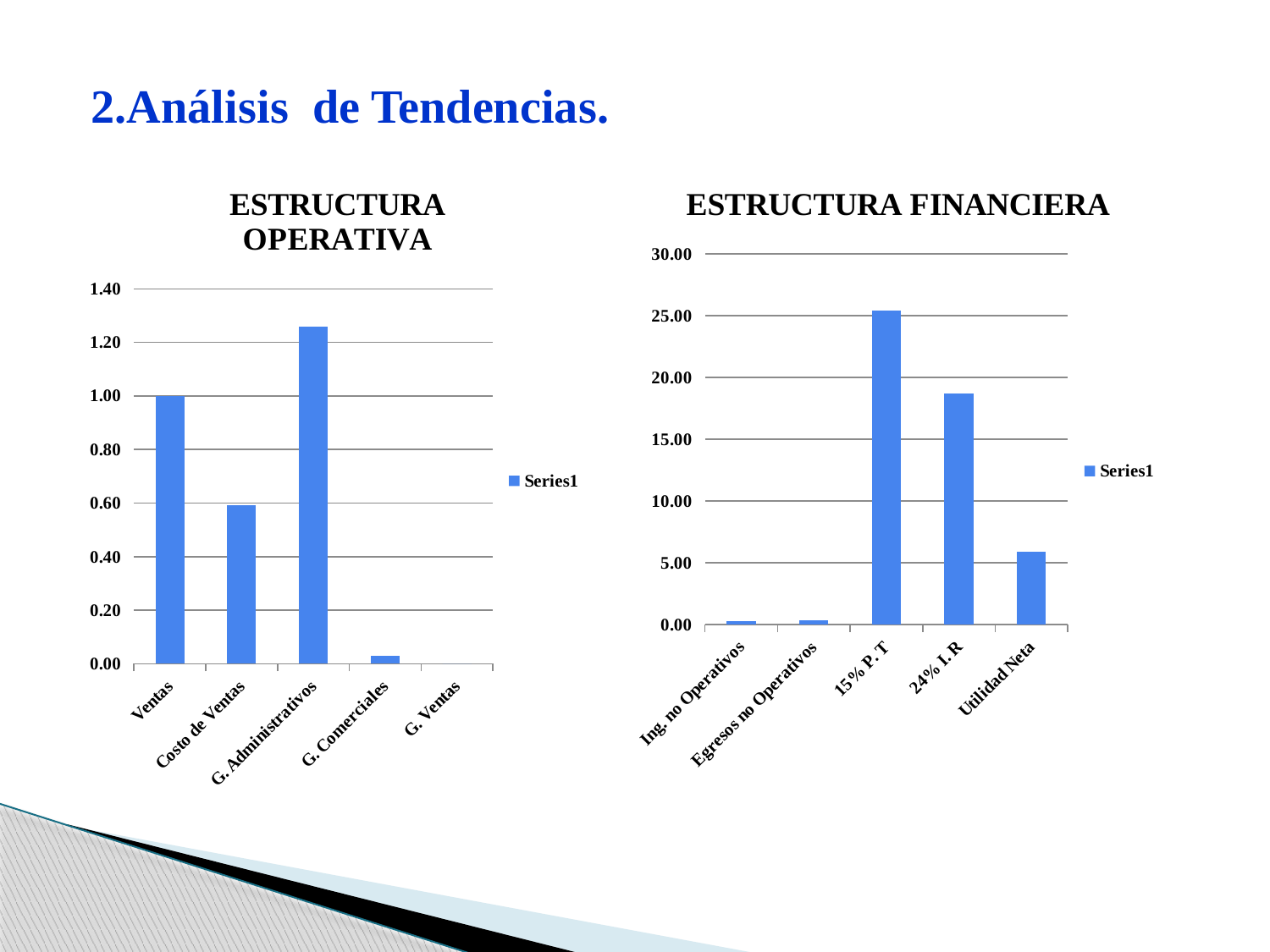

2.Análisis  de Tendencias.

### Chart: ESTRUCTURA OPERATIVA

| Category |  |
|---|---|
| Ventas | 1.0 |
| Costo de Ventas | 0.5913347843990826 |
| G. Administrativos | 1.258768751103006 |
| G. Comerciales | 0.029687628684040273 |
| G. Ventas | 0.0 |

### Chart: ESTRUCTURA FINANCIERA

| Category |  |
|---|---|
| Ing. no Operativos | 0.2552183014297945 |
| Egresos no Operativos | 0.3602379066318614 |
| 15% P. T | 25.398774885259847 |
| 24% I. R | 18.675569768573432 |
| Utilidad Neta | 5.8975483479705515 |